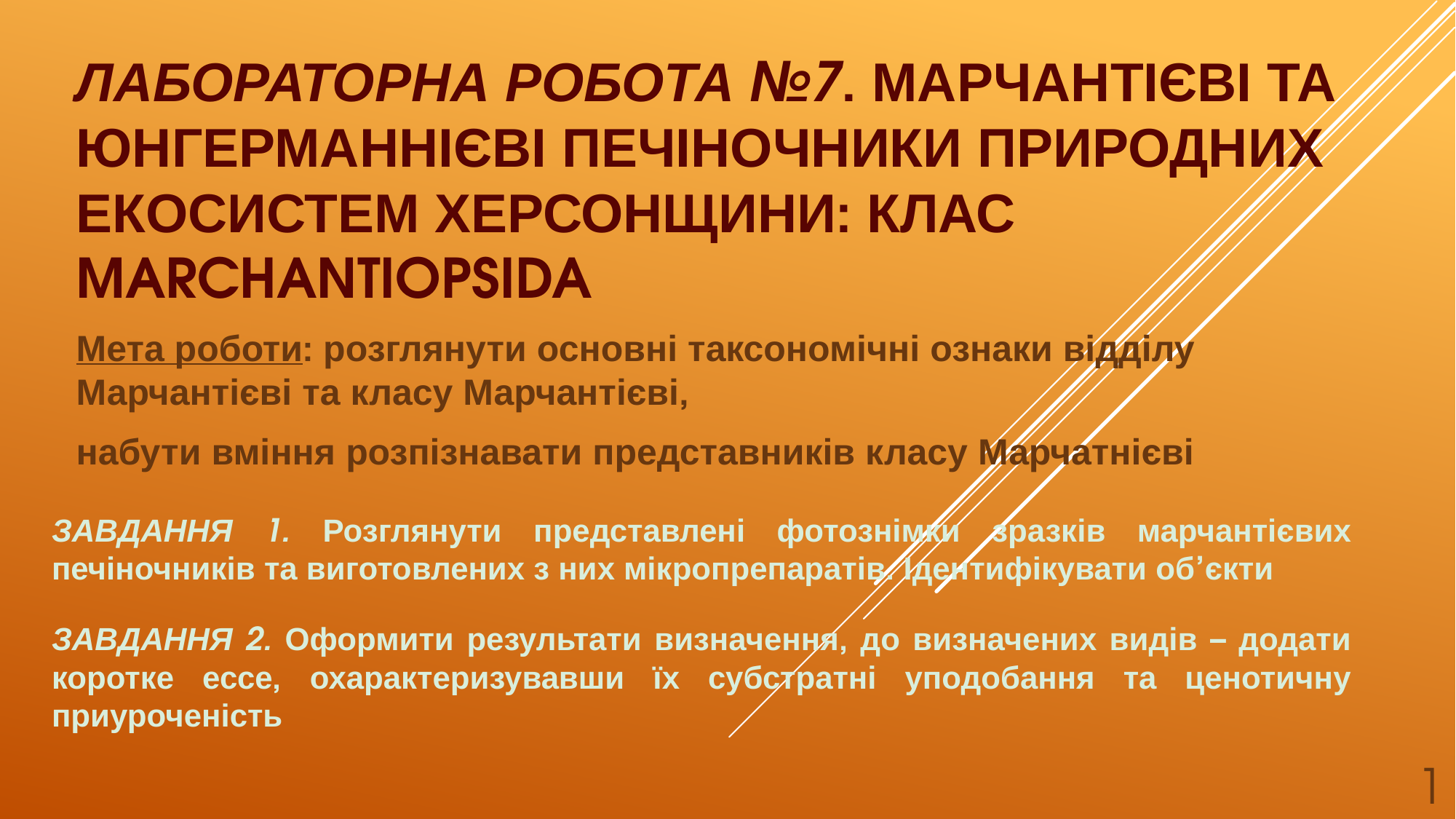

# Лабораторна робота №7. Марчантієві та юнгерманнієві печіночники природних екосистем Херсонщини: клас Marchantiopsida
Мета роботи: розглянути основні таксономічні ознаки відділу Марчантієві та класу Марчантієві,
набути вміння розпізнавати представників класу Марчатнієві
Завдання 1. Розглянути представлені фотознімки зразків марчантієвих печіночників та виготовлених з них мікропрепаратів. Ідентифікувати об’єкти
Завдання 2. Оформити результати визначення, до визначених видів – додати коротке ессе, охарактеризувавши їх субстратні уподобання та ценотичну приуроченість
1